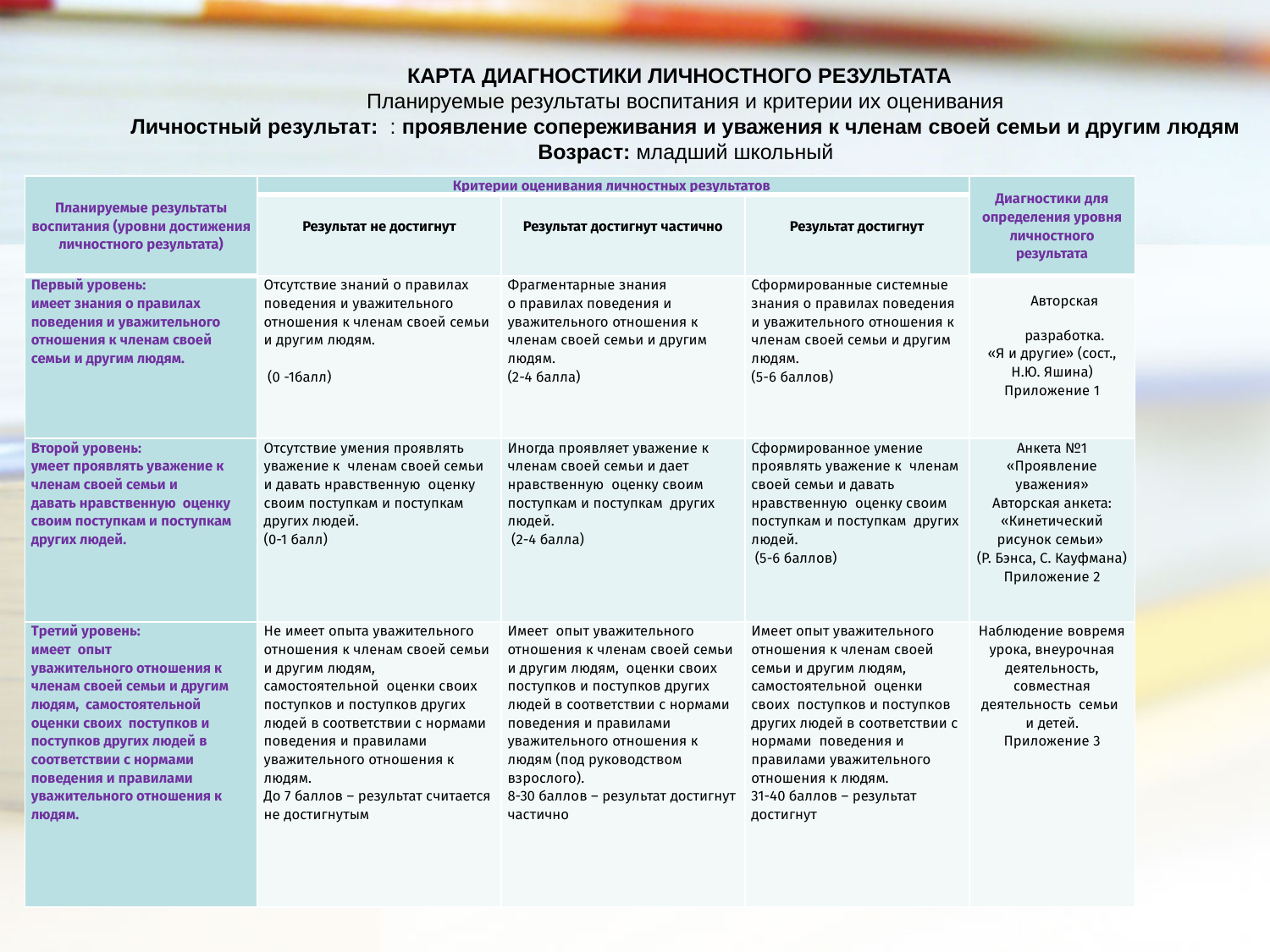

КАРТА ДИАГНОСТИКИ ЛИЧНОСТНОГО РЕЗУЛЬТАТА
Планируемые результаты воспитания и критерии их оценивания
Личностный результат:  : проявление сопереживания и уважения к членам своей семьи и другим людям
Возраст: младший школьный
| Планируемые результаты воспитания (уровни достижения личностного результата) | Критерии оценивания личностных результатов |  |  | Диагностики для определения уровня личностного результата |
| --- | --- | --- | --- | --- |
|  | Результат не достигнут | Результат достигнут частично | Результат достигнут |  |
| Первый уровень: имеет знания о правилах поведения и уважительного отношения к членам своей семьи и другим людям. | Отсутствие знаний о правилах поведения и уважительного отношения к членам своей семьи и другим людям.   (0 -1балл) | Фрагментарные знания о правилах поведения и уважительного отношения к членам своей семьи и другим людям. (2-4 балла) | Сформированные системные знания о правилах поведения и уважительного отношения к членам своей семьи и другим людям. (5-6 баллов) | Авторская разработка. «Я и другие» (сост., Н.Ю. Яшина) Приложение 1 |
| Второй уровень: умеет проявлять уважение к членам своей семьи и давать нравственную оценку своим поступкам и поступкам других людей. | Отсутствие умения проявлять уважение к членам своей семьи и давать нравственную оценку своим поступкам и поступкам других людей. (0-1 балл) | Иногда проявляет уважение к членам своей семьи и дает нравственную оценку своим поступкам и поступкам других людей. (2-4 балла) | Сформированное умение проявлять уважение к членам своей семьи и давать нравственную оценку своим поступкам и поступкам других людей. (5-6 баллов) | Анкета №1 «Проявление уважения» Авторская анкета: «Кинетический рисунок семьи» (Р. Бэнса, С. Кауфмана) Приложение 2 |
| Третий уровень: имеет опыт уважительного отношения к членам своей семьи и другим людям, самостоятельной оценки своих поступков и поступков других людей в соответствии с нормами поведения и правилами уважительного отношения к людям. | Не имеет опыта уважительного отношения к членам своей семьи и другим людям, самостоятельной оценки своих поступков и поступков других людей в соответствии с нормами поведения и правилами уважительного отношения к людям. До 7 баллов – результат считается не достигнутым | Имеет опыт уважительного отношения к членам своей семьи и другим людям, оценки своих поступков и поступков других людей в соответствии с нормами поведения и правилами уважительного отношения к людям (под руководством взрослого). 8-30 баллов – результат достигнут частично | Имеет опыт уважительного отношения к членам своей семьи и другим людям, самостоятельной оценки своих поступков и поступков других людей в соответствии с нормами поведения и правилами уважительного отношения к людям. 31-40 баллов – результат достигнут | Наблюдение вовремя урока, внеурочная деятельность, совместная деятельность семьи и детей. Приложение 3 |